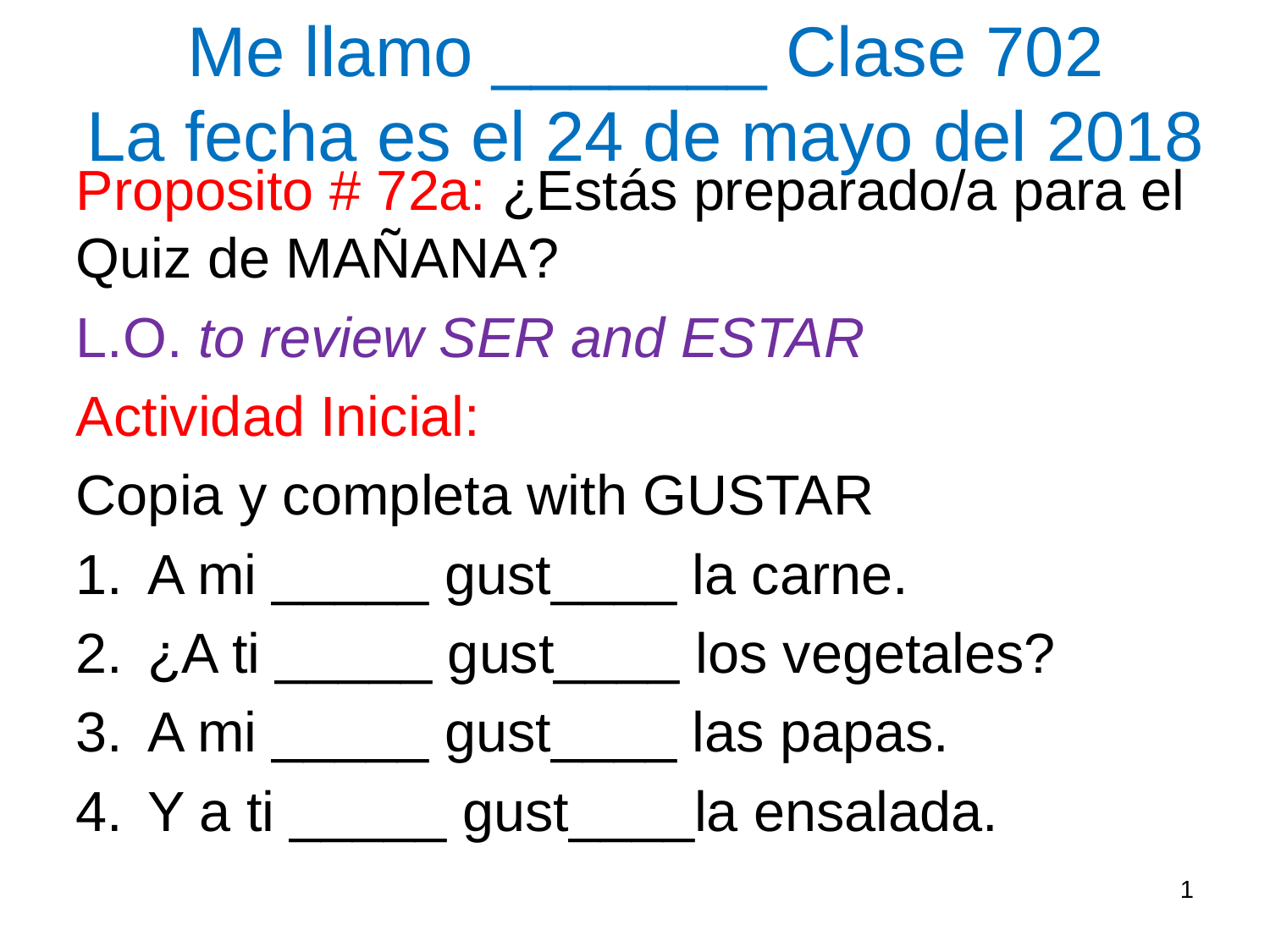

Me llamo _______ Clase 702
La fecha es el 24 de mayo del 2018
Proposito # 72a: ¿Estás preparado/a para el Quiz de MAÑANA?
L.O. to review SER and ESTAR
Actividad Inicial:
Copia y completa with GUSTAR
A mi _____ gust____ la carne.
¿A ti _____ gust____ los vegetales?
A mi _____ gust____ las papas.
Y a ti _____ gust____la ensalada.
1